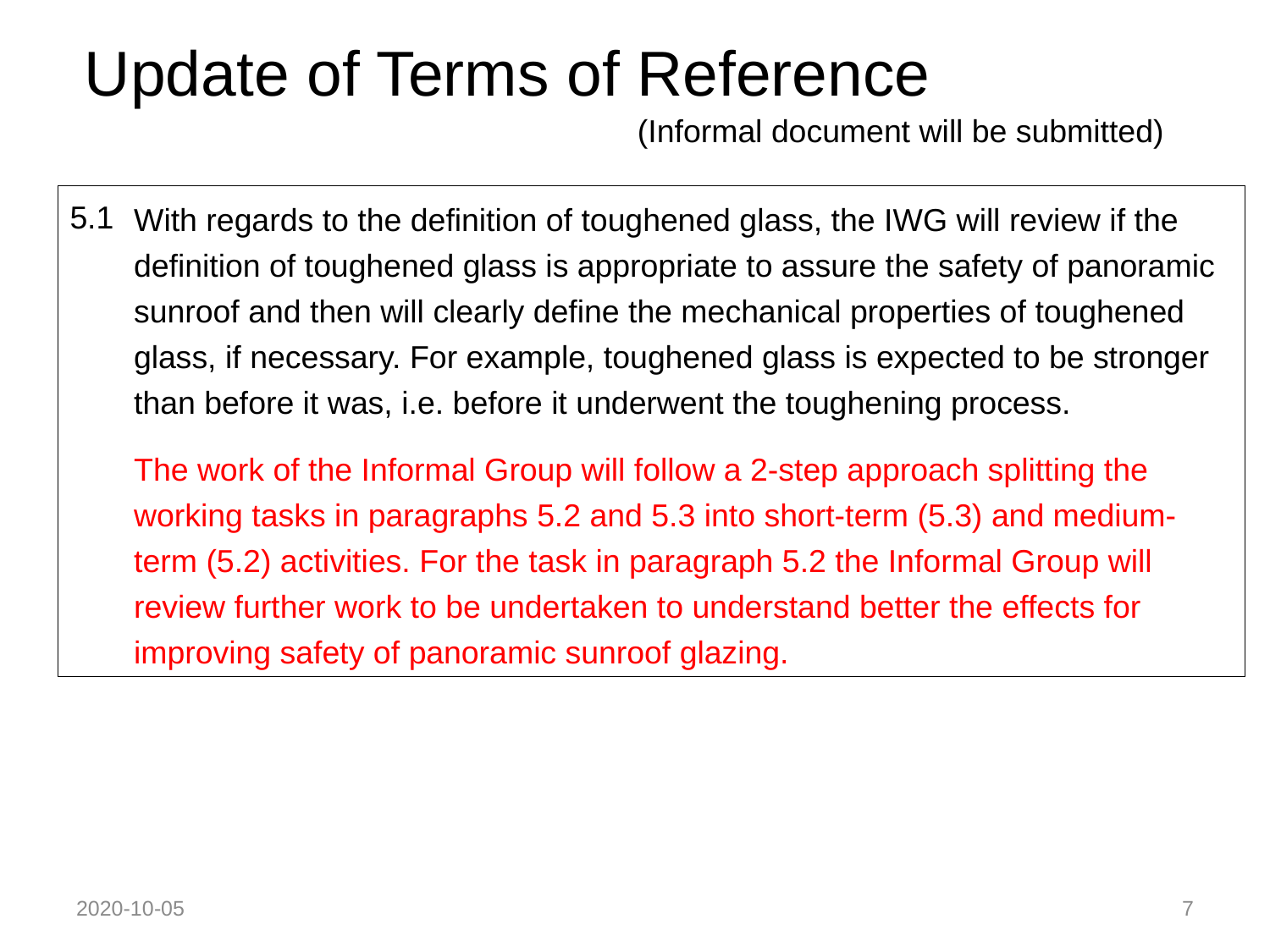

Update of Terms of Reference
(Informal document will be submitted)
With regards to the definition of toughened glass, the IWG will review if the definition of toughened glass is appropriate to assure the safety of panoramic sunroof and then will clearly define the mechanical properties of toughened glass, if necessary. For example, toughened glass is expected to be stronger than before it was, i.e. before it underwent the toughening process.
The work of the Informal Group will follow a 2-step approach splitting the working tasks in paragraphs 5.2 and 5.3 into short-term (5.3) and medium-term (5.2) activities. For the task in paragraph 5.2 the Informal Group will   review further work to be undertaken to understand better the effects for  improving safety of panoramic sunroof glazing.
5.1
2020-10-05
7